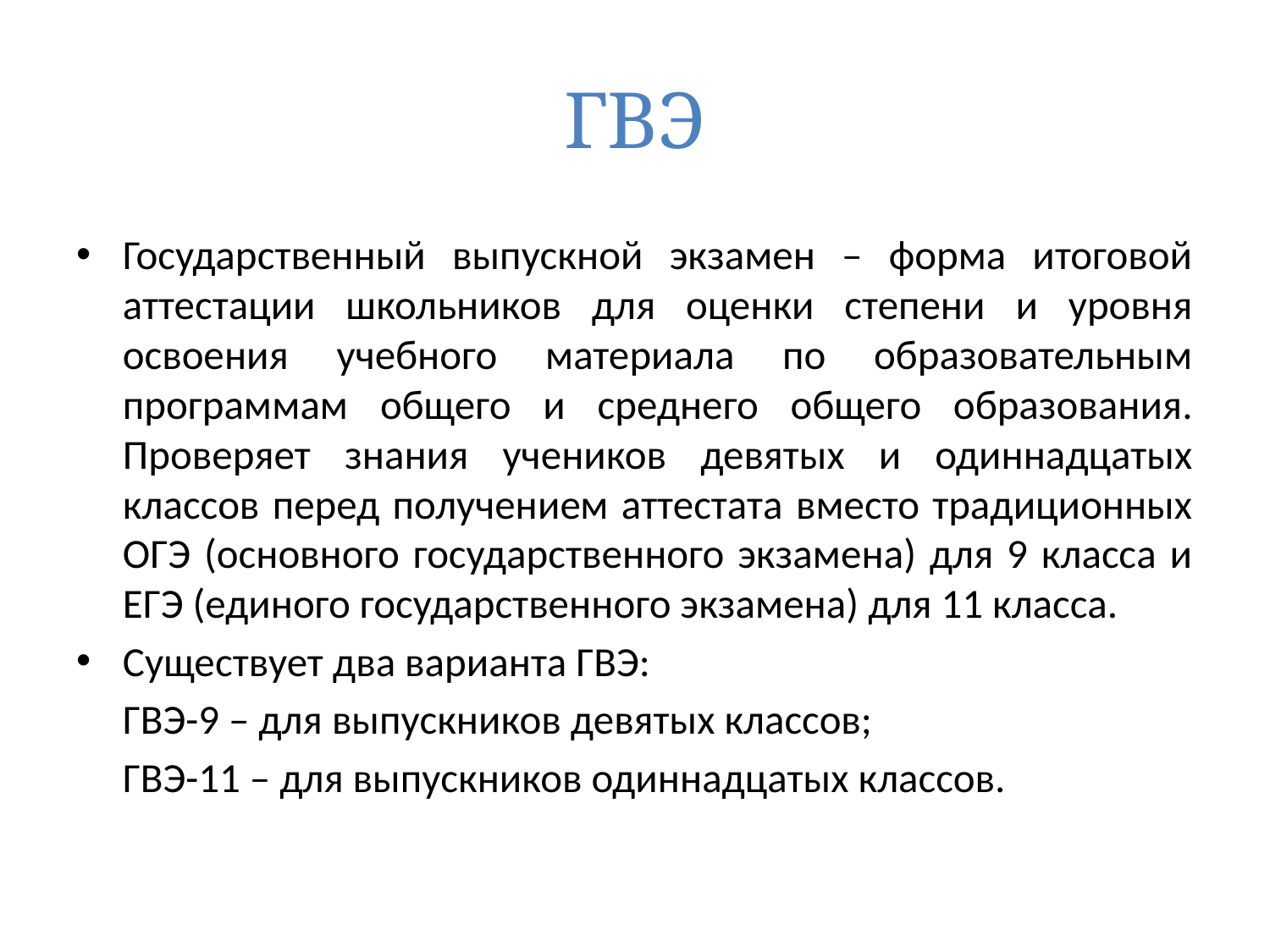

# ГВЭ
Государственный выпускной экзамен – форма итоговой аттестации школьников для оценки степени и уровня освоения учебного материала по образовательным программам общего и среднего общего образования. Проверяет знания учеников девятых и одиннадцатых классов перед получением аттестата вместо традиционных ОГЭ (основного государственного экзамена) для 9 класса и ЕГЭ (единого государственного экзамена) для 11 класса.
Существует два варианта ГВЭ:
     ГВЭ-9 – для выпускников девятых классов;
     ГВЭ-11 – для выпускников одиннадцатых классов.